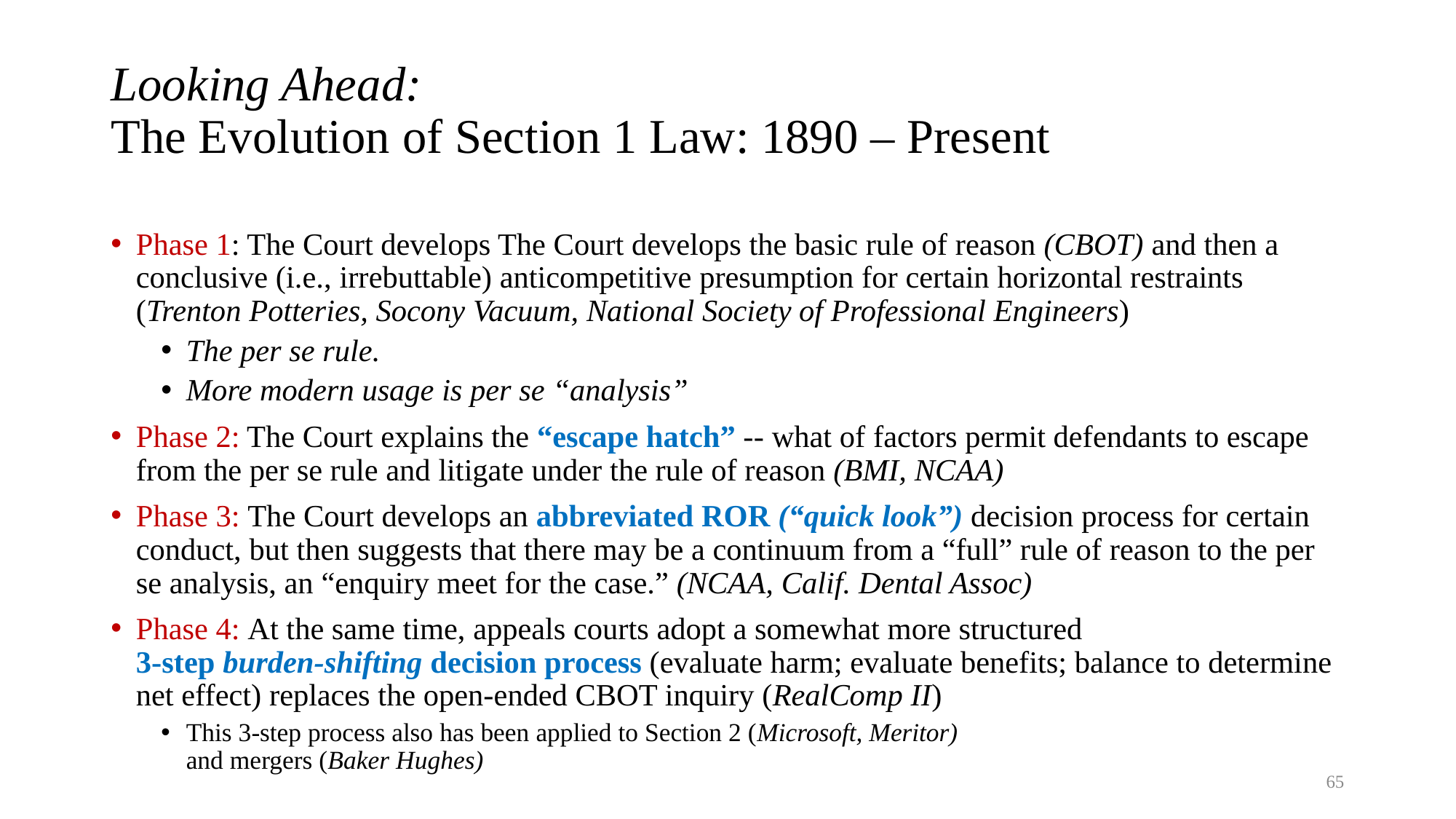

# Looking Ahead: The Evolution of Section 1 Law: 1890 – Present
Phase 1: The Court develops The Court develops the basic rule of reason (CBOT) and then a conclusive (i.e., irrebuttable) anticompetitive presumption for certain horizontal restraints (Trenton Potteries, Socony Vacuum, National Society of Professional Engineers)
The per se rule.
More modern usage is per se “analysis”
Phase 2: The Court explains the “escape hatch” -- what of factors permit defendants to escape from the per se rule and litigate under the rule of reason (BMI, NCAA)
Phase 3: The Court develops an abbreviated ROR (“quick look”) decision process for certain conduct, but then suggests that there may be a continuum from a “full” rule of reason to the per se analysis, an “enquiry meet for the case.” (NCAA, Calif. Dental Assoc)
Phase 4: At the same time, appeals courts adopt a somewhat more structured
3-step burden-shifting decision process (evaluate harm; evaluate benefits; balance to determine net effect) replaces the open-ended CBOT inquiry (RealComp II)
This 3-step process also has been applied to Section 2 (Microsoft, Meritor)
and mergers (Baker Hughes)
65